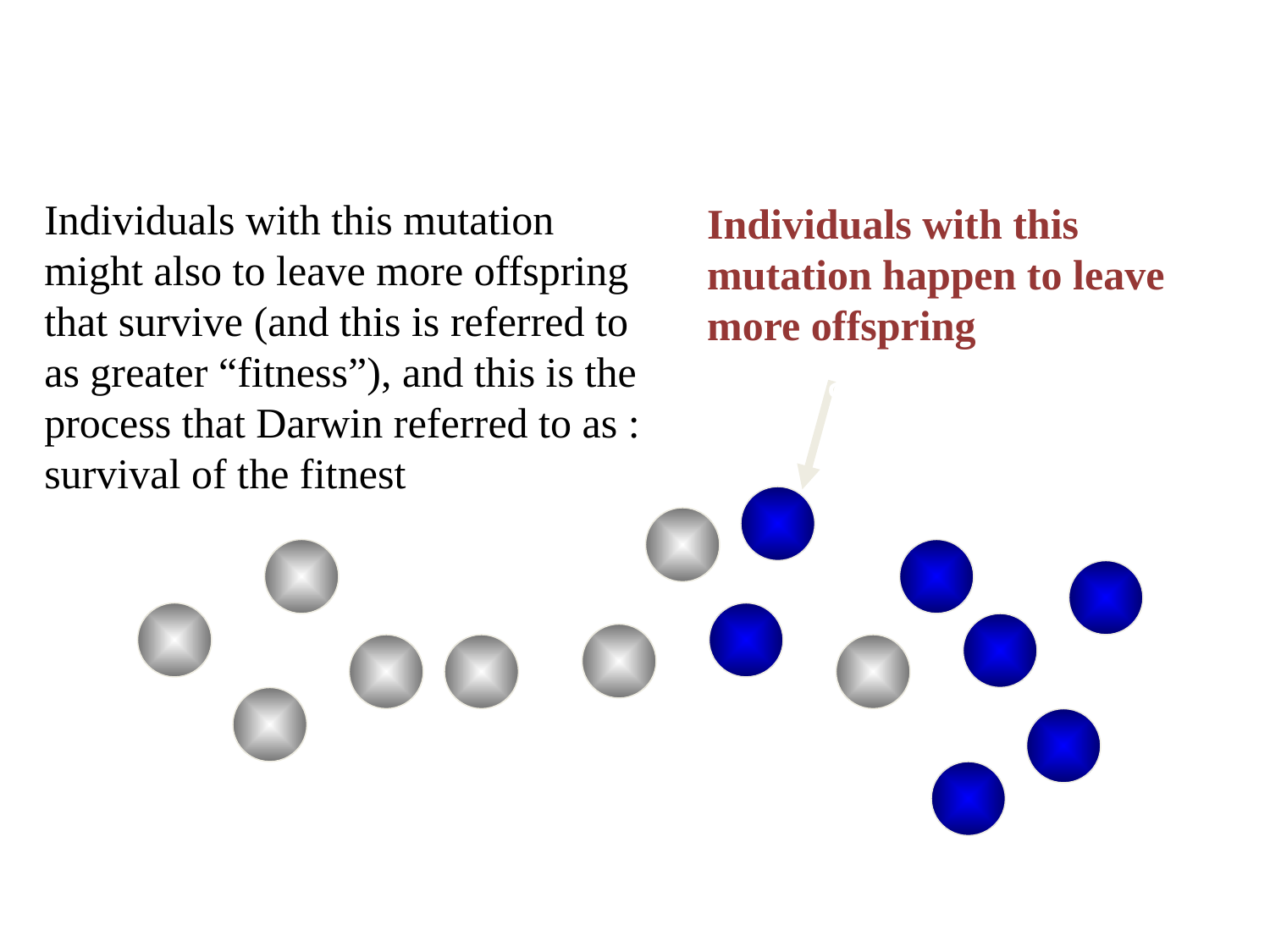

Individuals with this mutation might also to leave more offspring that survive (and this is referred to as greater “fitness”), and this is the process that Darwin referred to as : survival of the fitnest
Individuals with this
mutation happen to leave
more offspring
(greater “fitness”)